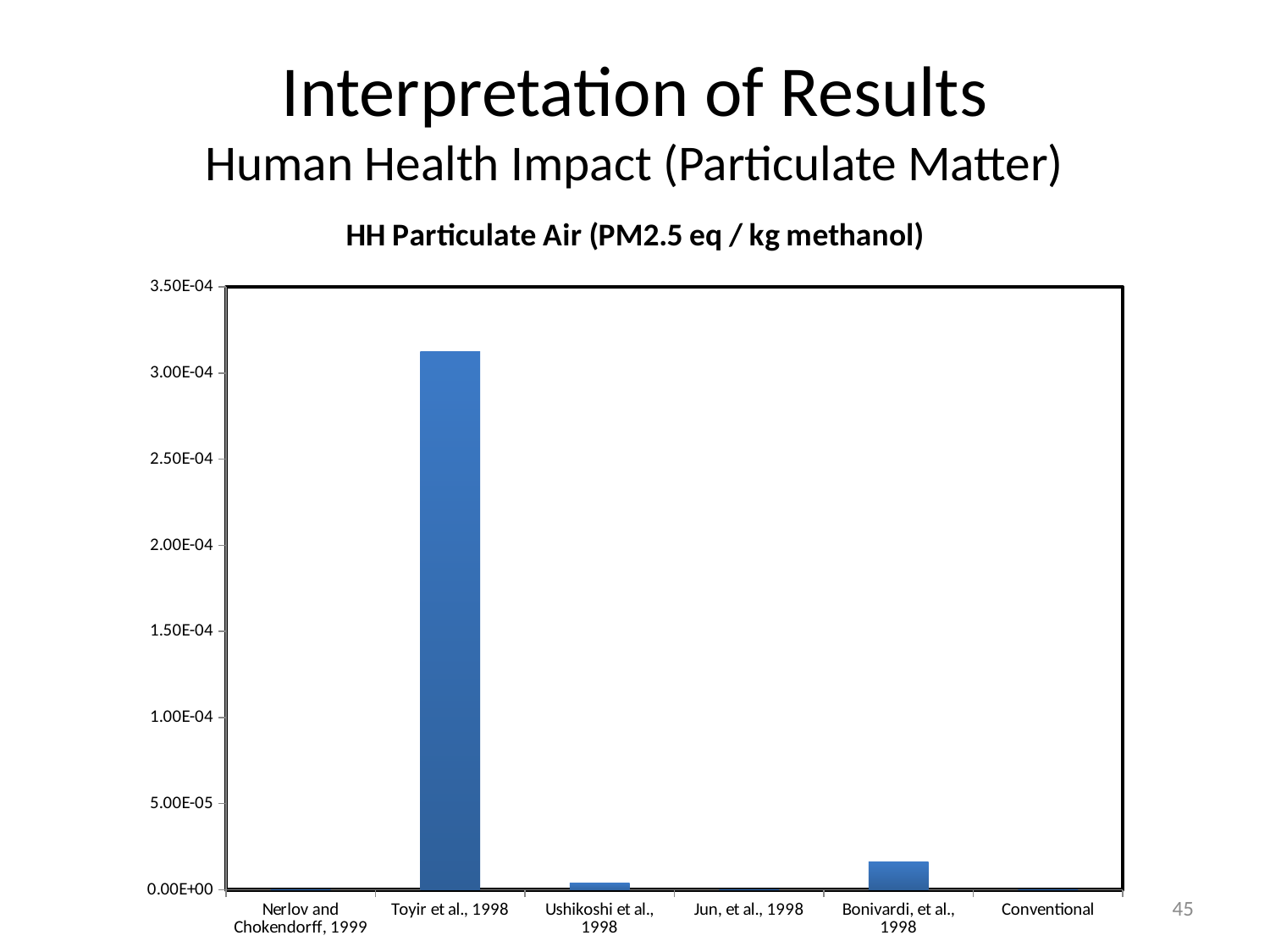

# Interpretation of Results Human Health Impact (Particulate Matter)

### Chart:

| Category | HH Particulate Air (PM2.5 eq / kg methanol) |
|---|---|
| Nerlov and Chokendorff, 1999 | 0.0 |
| Toyir et al., 1998 | 0.00031259486057955165 |
| Ushikoshi et al., 1998 | 3.8052256532066504e-06 |
| Jun, et al., 1998 | 0.0 |
| Bonivardi, et al., 1998 | 1.6416277372262772e-05 |
| Conventional | 2.3340032853415789e-07 |
45